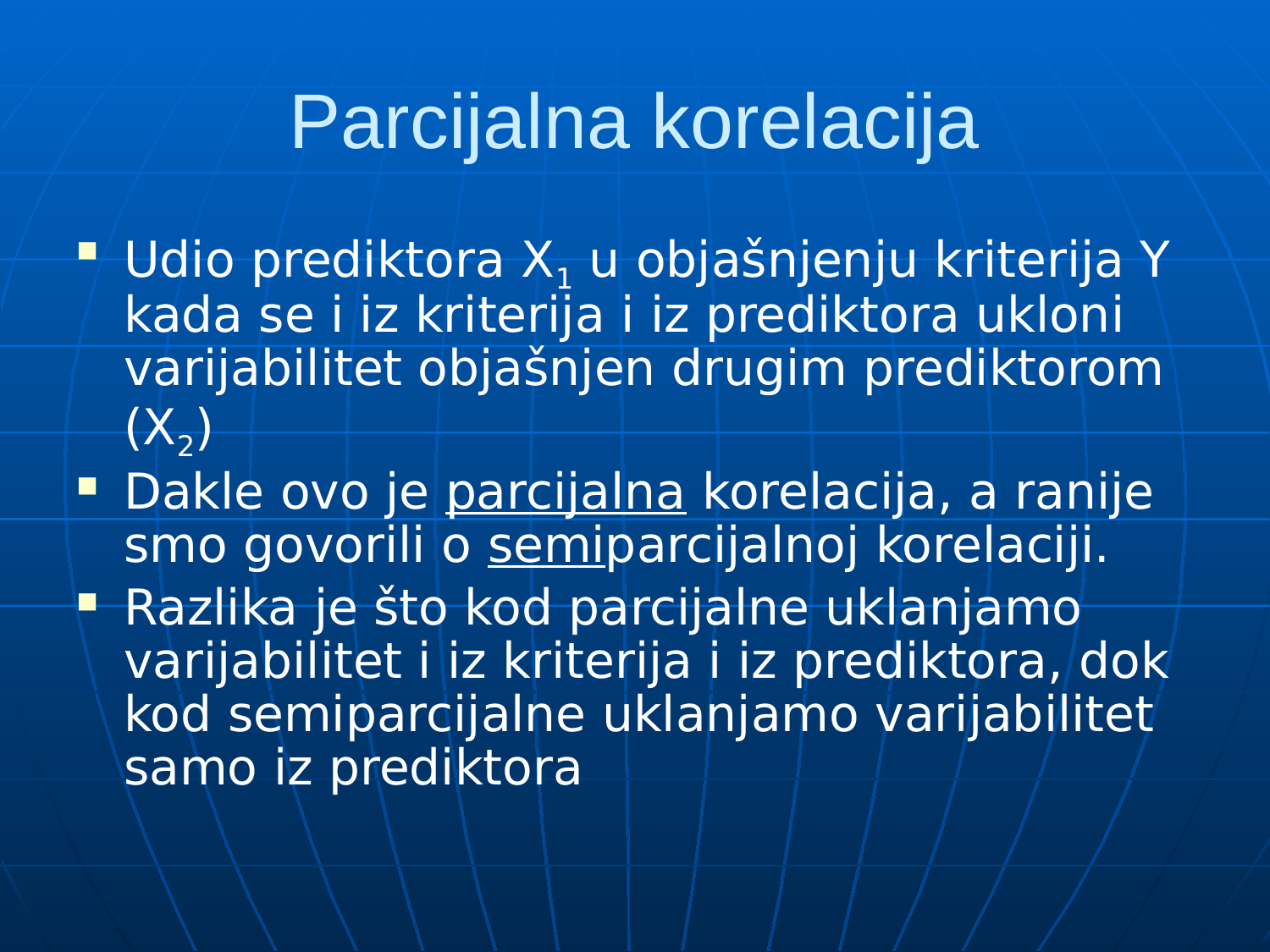

# Parcijalna korelacija
Udio prediktora X1 u objašnjenju kriterija Y kada se i iz kriterija i iz prediktora ukloni varijabilitet objašnjen drugim prediktorom (X2)
Dakle ovo je parcijalna korelacija, a ranije smo govorili o semiparcijalnoj korelaciji.
Razlika je što kod parcijalne uklanjamo varijabilitet i iz kriterija i iz prediktora, dok kod semiparcijalne uklanjamo varijabilitet samo iz prediktora